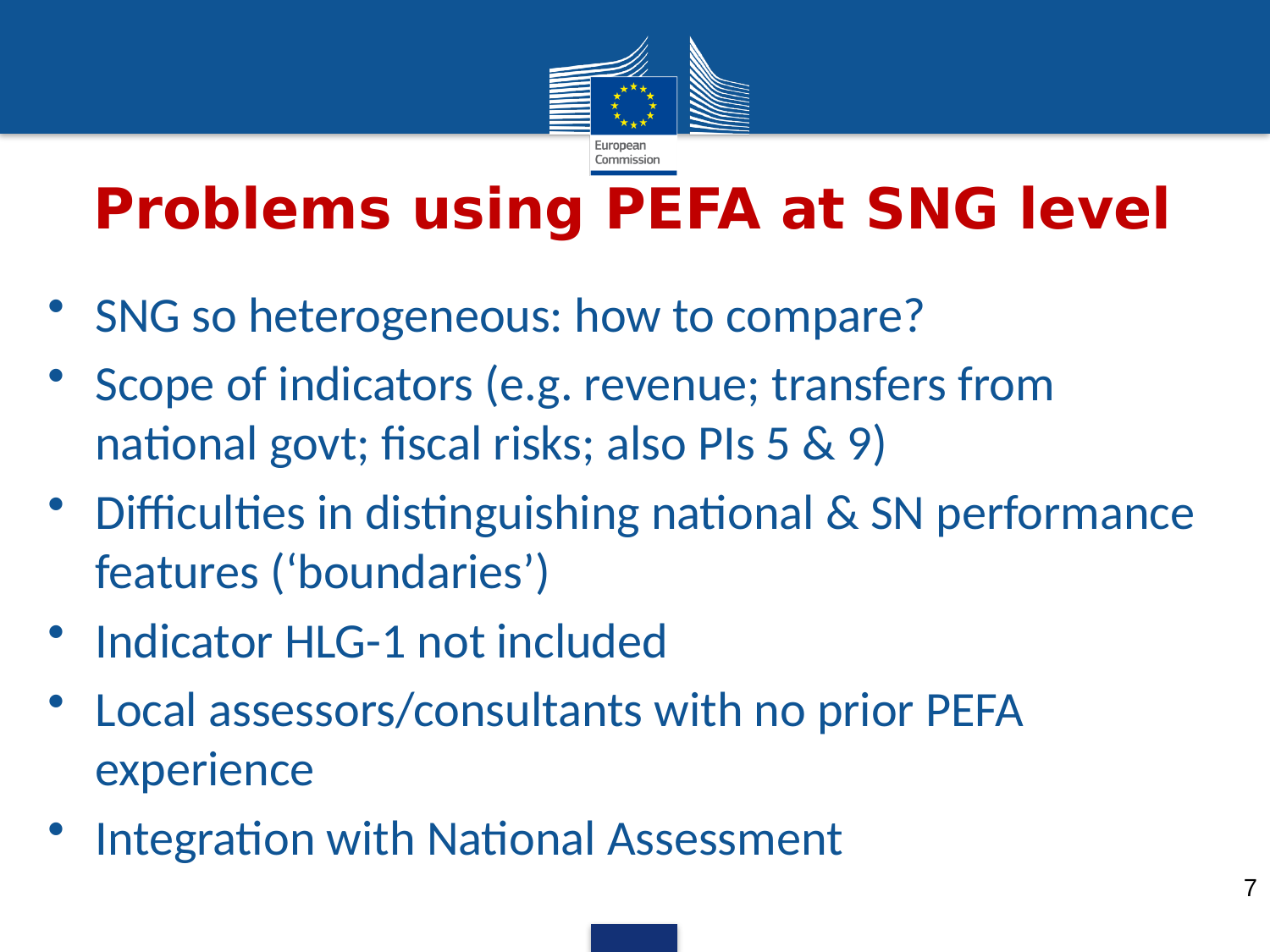

# Problems using PEFA at SNG level
SNG so heterogeneous: how to compare?
Scope of indicators (e.g. revenue; transfers from national govt; fiscal risks; also PIs 5 & 9)
Difficulties in distinguishing national & SN performance features (‘boundaries’)
Indicator HLG-1 not included
Local assessors/consultants with no prior PEFA experience
Integration with National Assessment

7